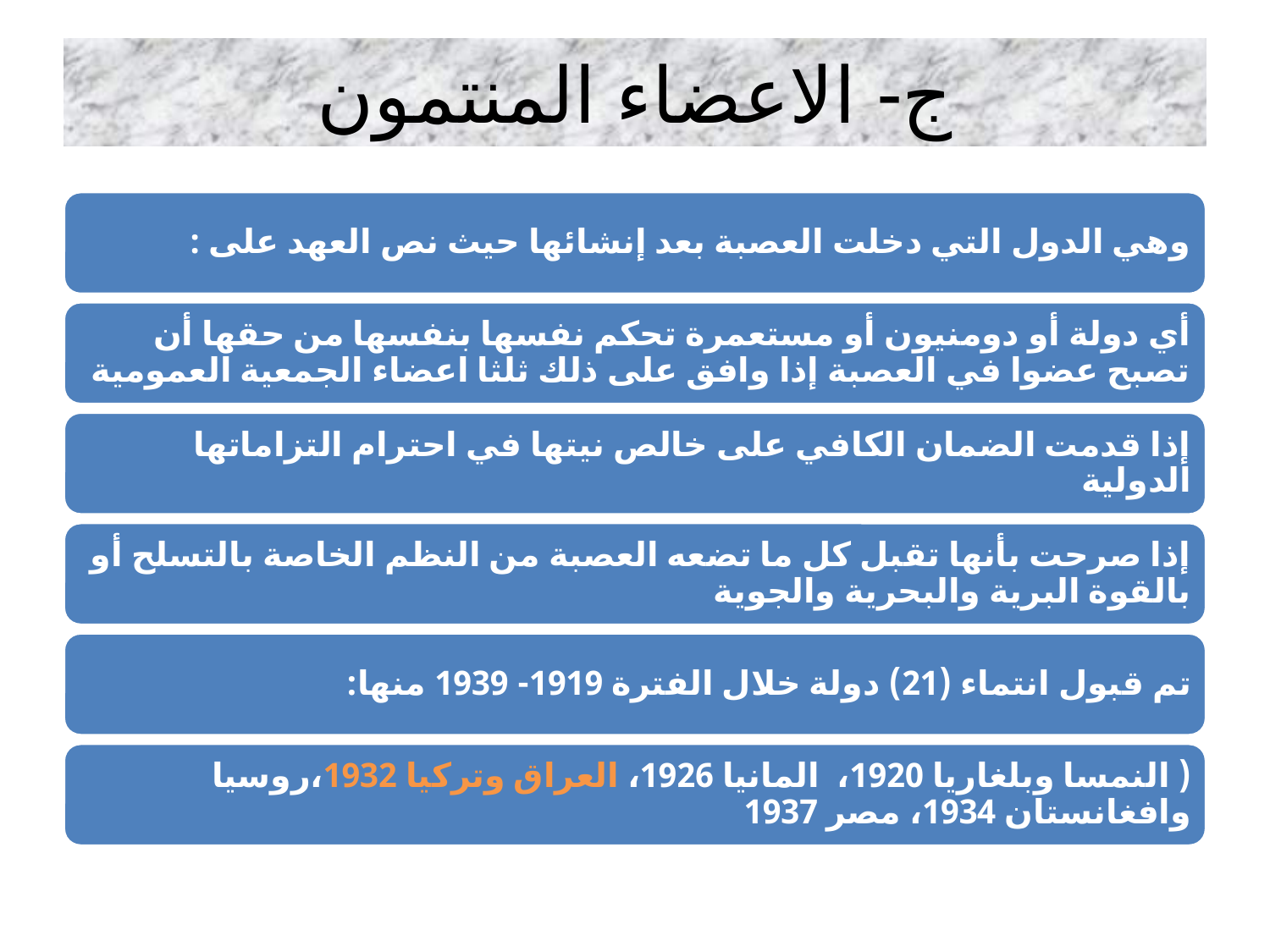

# ج- الاعضاء المنتمون
وهي الدول التي دخلت العصبة بعد إنشائها حيث نص العهد على :
أي دولة أو دومنيون أو مستعمرة تحكم نفسها بنفسها من حقها أن تصبح عضوا في العصبة إذا وافق على ذلك ثلثا اعضاء الجمعية العمومية
إذا قدمت الضمان الكافي على خالص نيتها في احترام التزاماتها الدولية
إذا صرحت بأنها تقبل كل ما تضعه العصبة من النظم الخاصة بالتسلح أو بالقوة البرية والبحرية والجوية
تم قبول انتماء (21) دولة خلال الفترة 1919- 1939 منها:
( النمسا وبلغاريا 1920،  المانيا 1926، العراق وتركيا 1932،روسيا وافغانستان 1934، مصر 1937